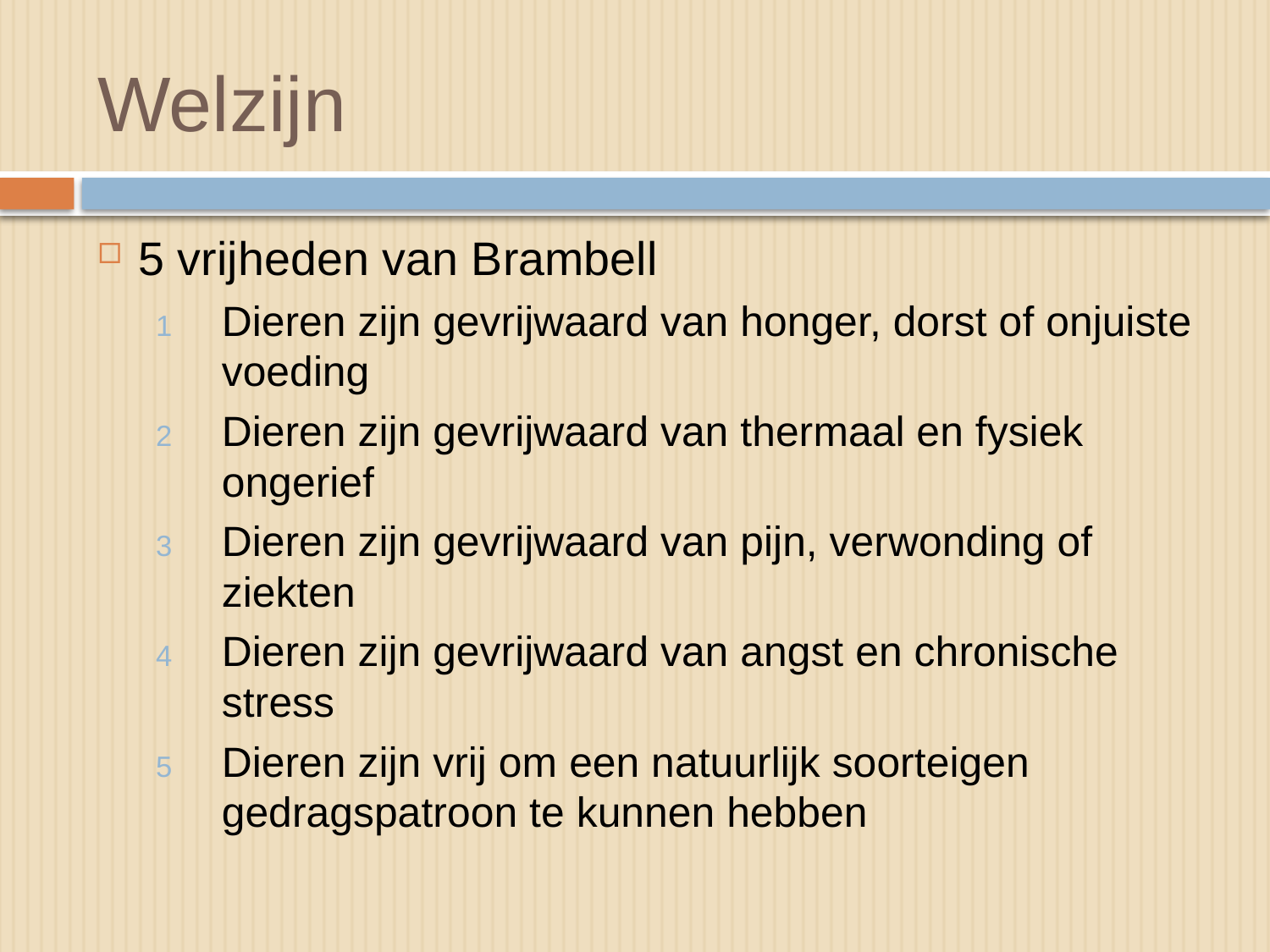

# Welzijn
5 vrijheden van Brambell
Dieren zijn gevrijwaard van honger, dorst of onjuiste voeding
Dieren zijn gevrijwaard van thermaal en fysiek ongerief
Dieren zijn gevrijwaard van pijn, verwonding of ziekten
Dieren zijn gevrijwaard van angst en chronische stress
Dieren zijn vrij om een natuurlijk soorteigen gedragspatroon te kunnen hebben